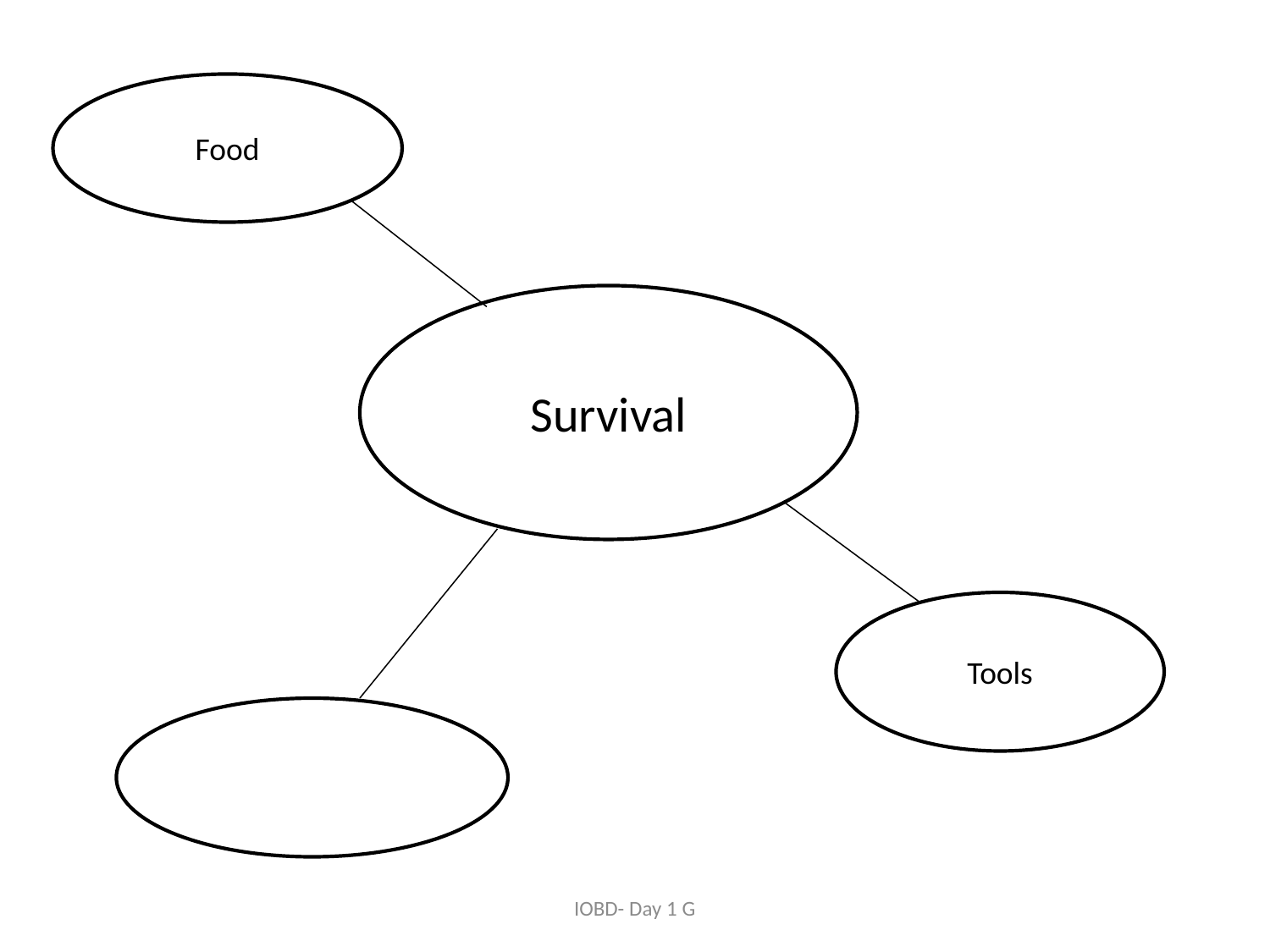

Food
Survival
Tools

IOBD- Day 1 G